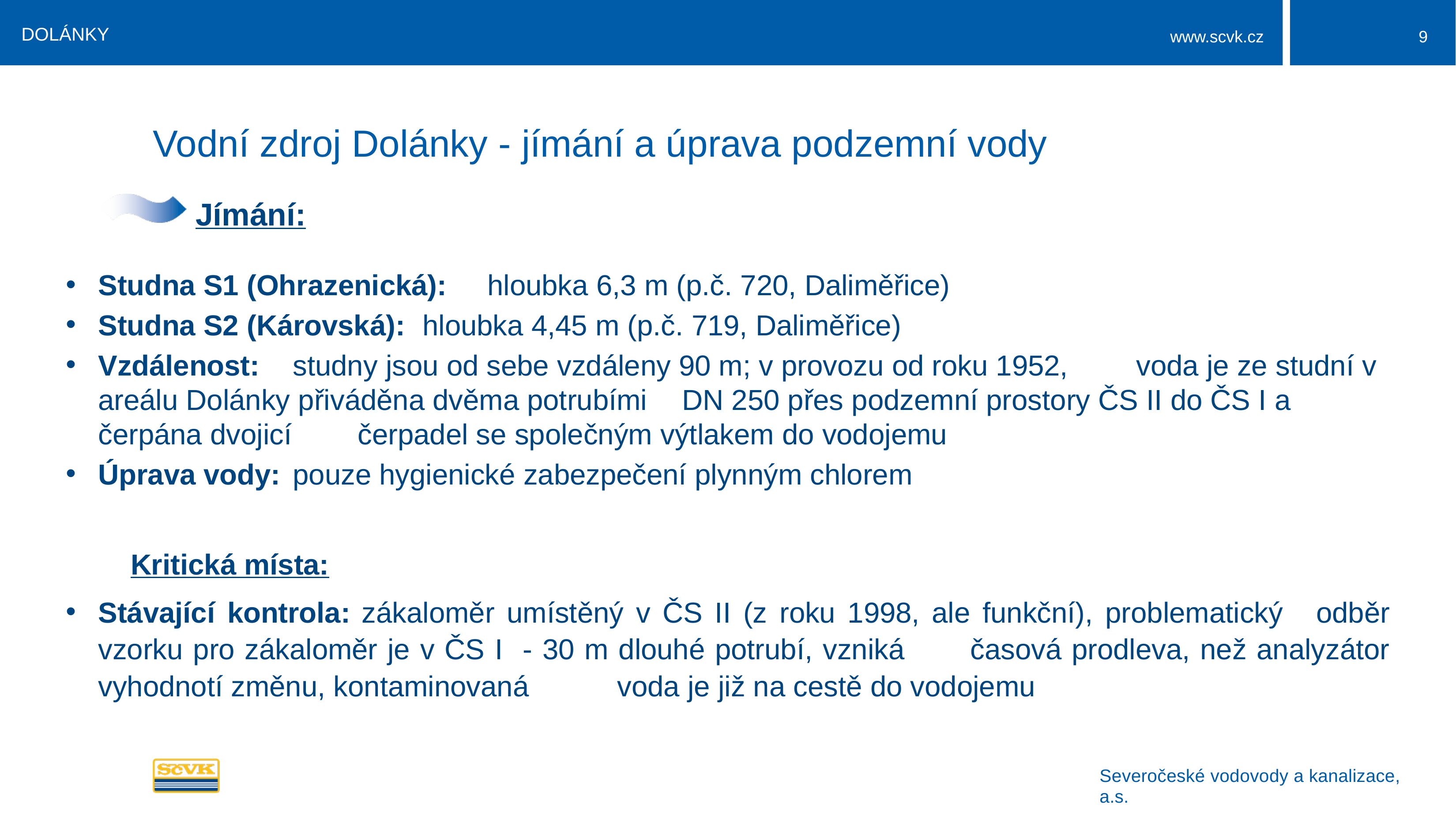

DOLÁNKY
9
# Vodní zdroj Dolánky - jímání a úprava podzemní vody
            	Jímání:

Studna S1 (Ohrazenická): 	hloubka 6,3 m (p.č. 720, Daliměřice)
Studna S2 (Károvská): 	hloubka 4,45 m (p.č. 719, Daliměřice)
Vzdálenost: 			studny jsou od sebe vzdáleny 90 m; v provozu od roku 1952, 								voda je ze studní v areálu Dolánky přiváděna dvěma potrubími   								DN 250 přes podzemní prostory ČS II do ČS I a čerpána dvojicí 								čerpadel se společným výtlakem do vodojemu
Úprava vody:			pouze hygienické zabezpečení plynným chlorem

		Kritická místa:
Stávající kontrola:		zákaloměr umístěný v ČS II (z roku 1998, ale funkční), problematický 							odběr vzorku pro zákaloměr je v ČS I  - 30 m dlouhé potrubí, vzniká 							časová prodleva, než analyzátor vyhodnotí změnu, kontaminovaná 							voda je již na cestě do vodojemu